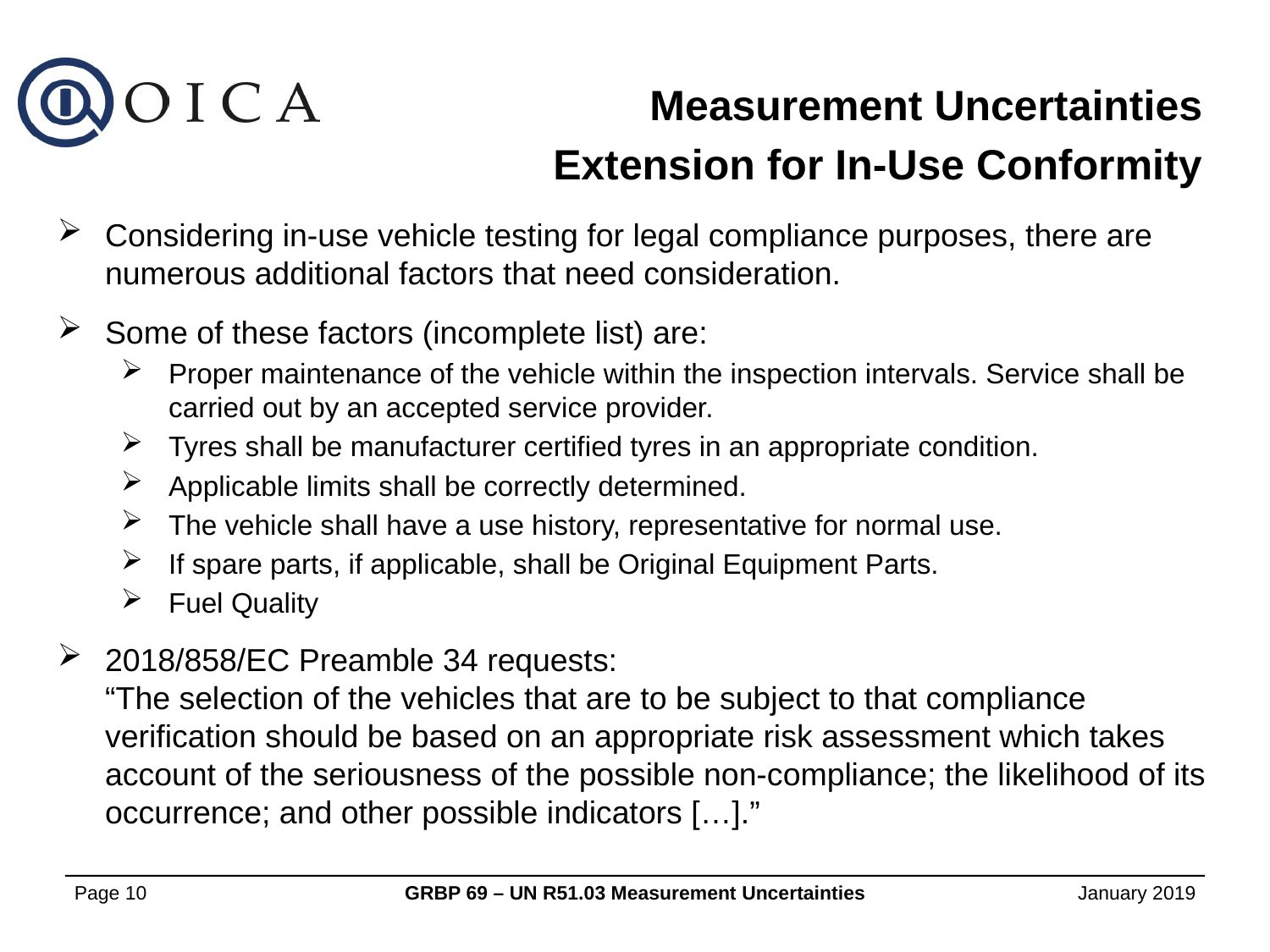

Measurement Uncertainties
Extension for In-Use Conformity
Considering in-use vehicle testing for legal compliance purposes, there are numerous additional factors that need consideration.
Some of these factors (incomplete list) are:
Proper maintenance of the vehicle within the inspection intervals. Service shall be carried out by an accepted service provider.
Tyres shall be manufacturer certified tyres in an appropriate condition.
Applicable limits shall be correctly determined.
The vehicle shall have a use history, representative for normal use.
If spare parts, if applicable, shall be Original Equipment Parts.
Fuel Quality
2018/858/EC Preamble 34 requests:
“The selection of the vehicles that are to be subject to that compliance verification should be based on an appropriate risk assessment which takes account of the seriousness of the possible non-compliance; the likelihood of its occurrence; and other possible indicators […].”